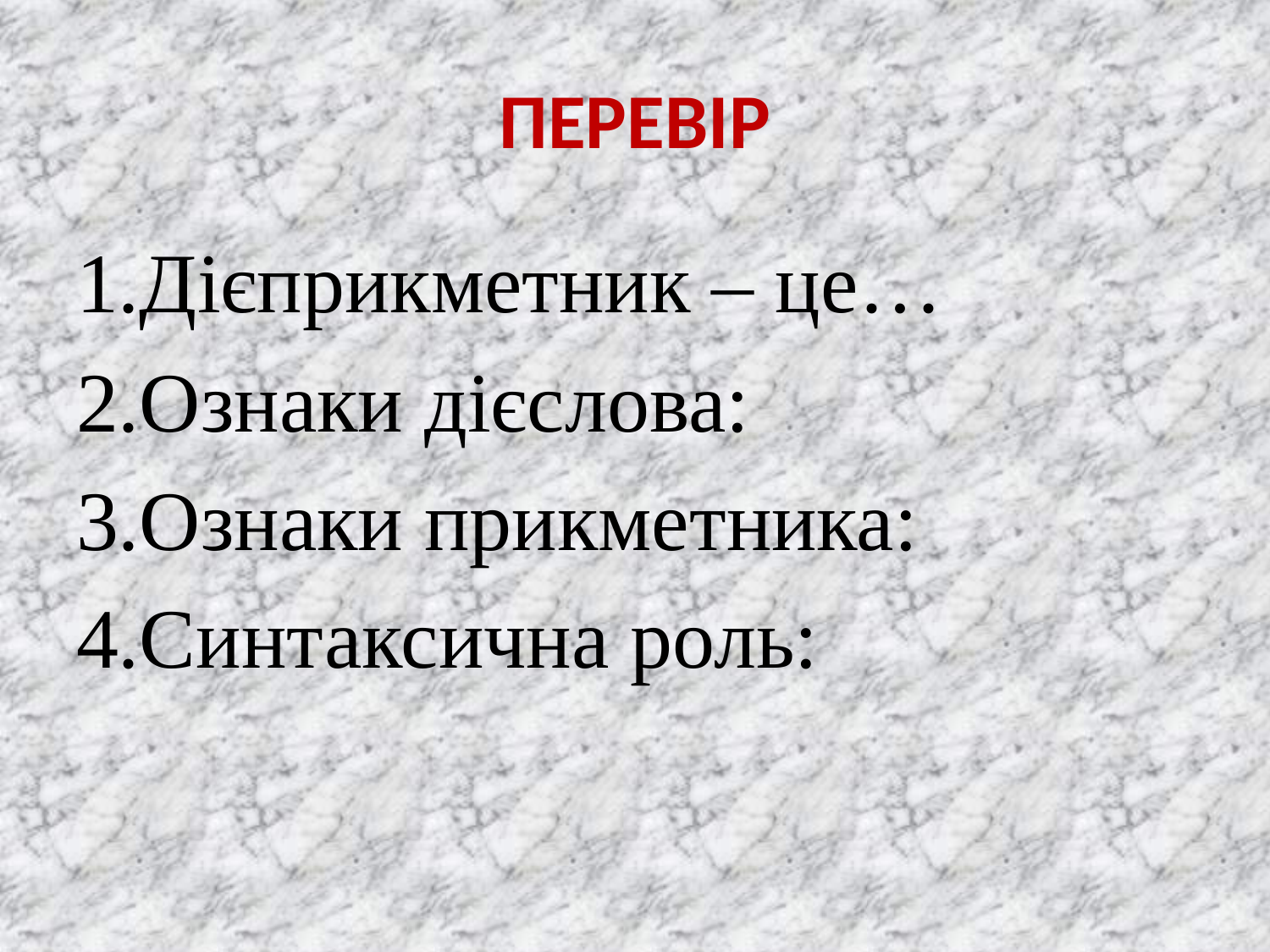

# ПЕРЕВІР
1.Дієприкметник – це…
2.Ознаки дієслова:
3.Ознаки прикметника:
4.Синтаксична роль: